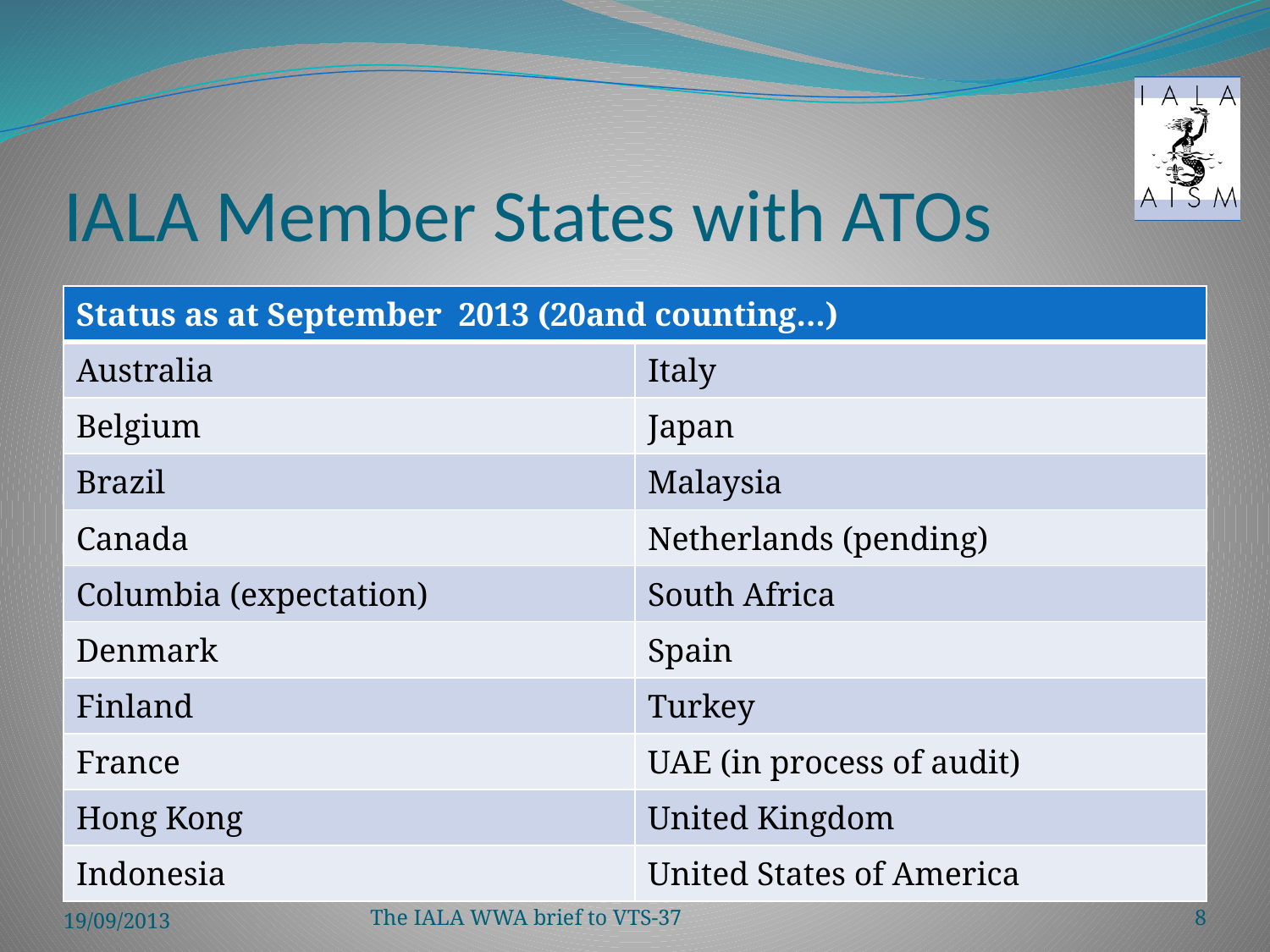

# IALA Member States with ATOs
| Status as at September 2013 (20and counting…) |  |
| --- | --- |
| Australia | Italy |
| Belgium | Japan |
| Brazil | Malaysia |
| Canada | Netherlands (pending) |
| Columbia (expectation) | South Africa |
| Denmark | Spain |
| Finland | Turkey |
| France | UAE (in process of audit) |
| Hong Kong | United Kingdom |
| Indonesia | United States of America |
19/09/2013
The IALA WWA brief to VTS-37
8